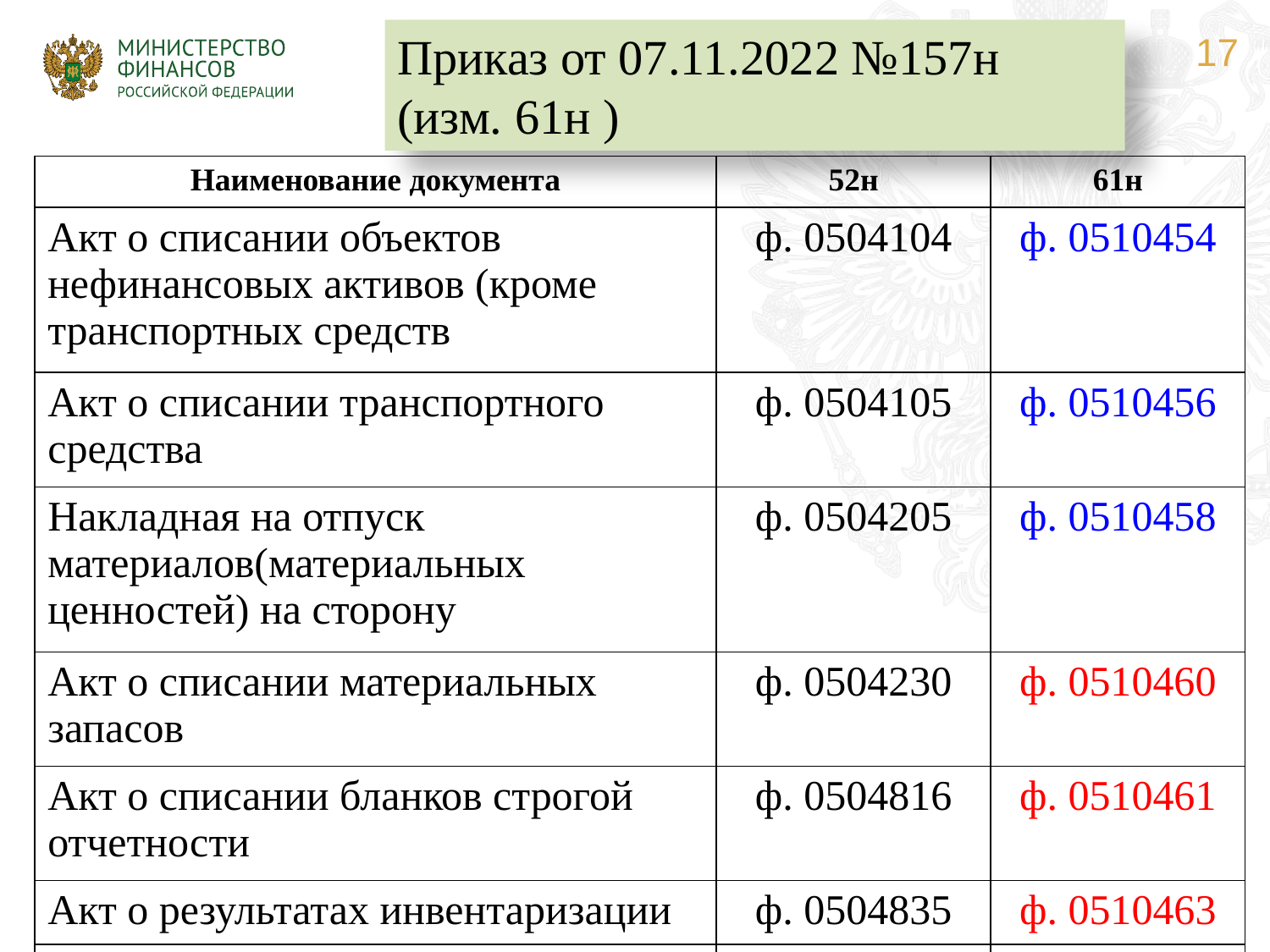

Приказ от 07.11.2022 №157н (изм. 61н )
| Наименование документа | 52н | 61н |
| --- | --- | --- |
| Акт о списании объектов нефинансовых активов (кроме транспортных средств | ф. 0504104 | ф. 0510454 |
| Акт о списании транспортного средства | ф. 0504105 | ф. 0510456 |
| Накладная на отпуск материалов(материальных ценностей) на сторону | ф. 0504205 | ф. 0510458 |
| Акт о списании материальных запасов | ф. 0504230 | ф. 0510460 |
| Акт о списании бланков строгой отчетности | ф. 0504816 | ф. 0510461 |
| Акт о результатах инвентаризации | ф. 0504835 | ф. 0510463 |
| Инвентарная карточка учета нефинансовых активов | ф. 0504031 | ф. 0509215 |
| Инвентарная карточка группового учета нефинансовых активов | ф. 0504032 | ф. 0509216 |